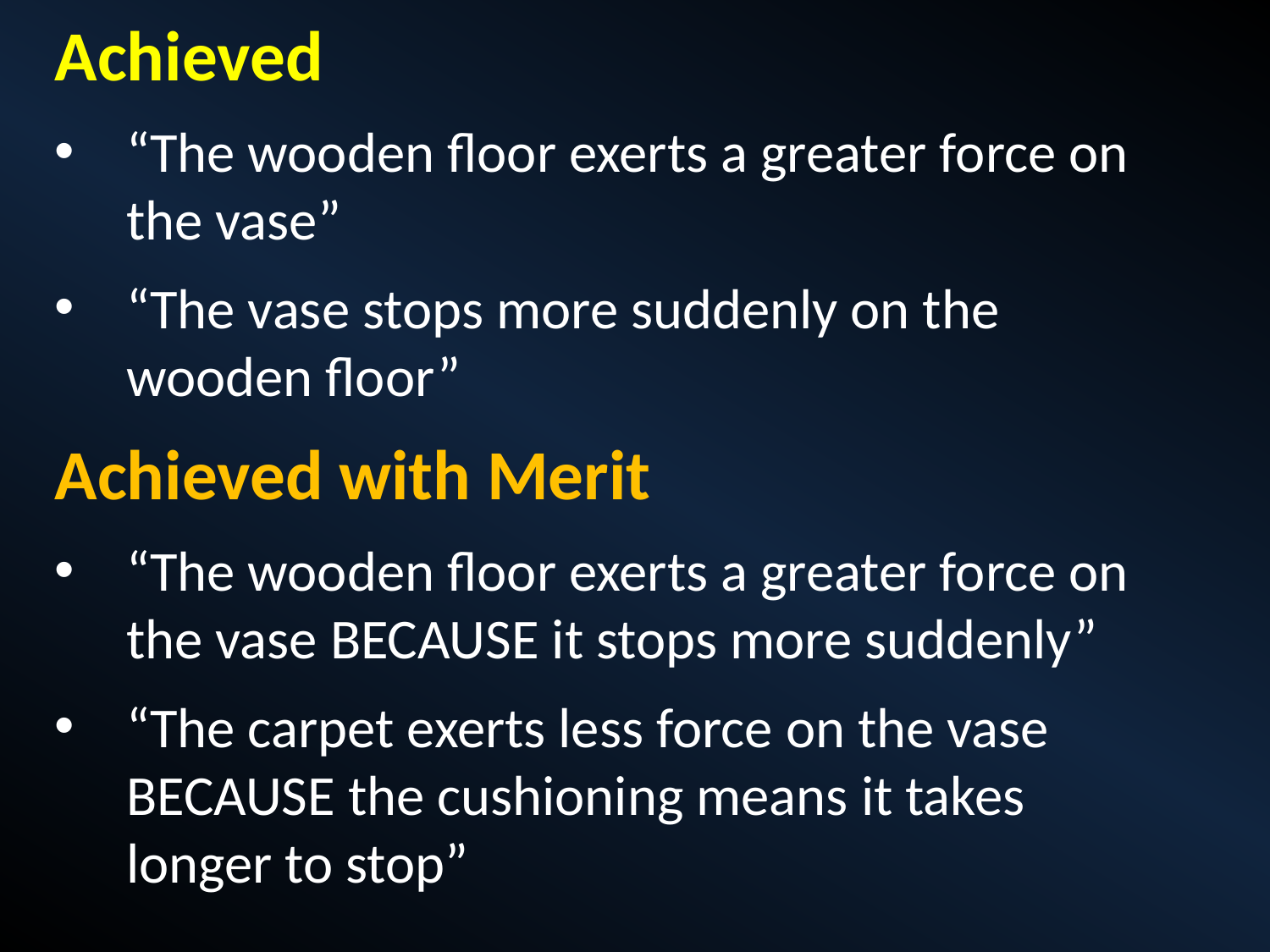

Achieved
“The wooden floor exerts a greater force on the vase”
“The vase stops more suddenly on the wooden floor”
Achieved with Merit
“The wooden floor exerts a greater force on the vase BECAUSE it stops more suddenly”
“The carpet exerts less force on the vase BECAUSE the cushioning means it takes longer to stop”